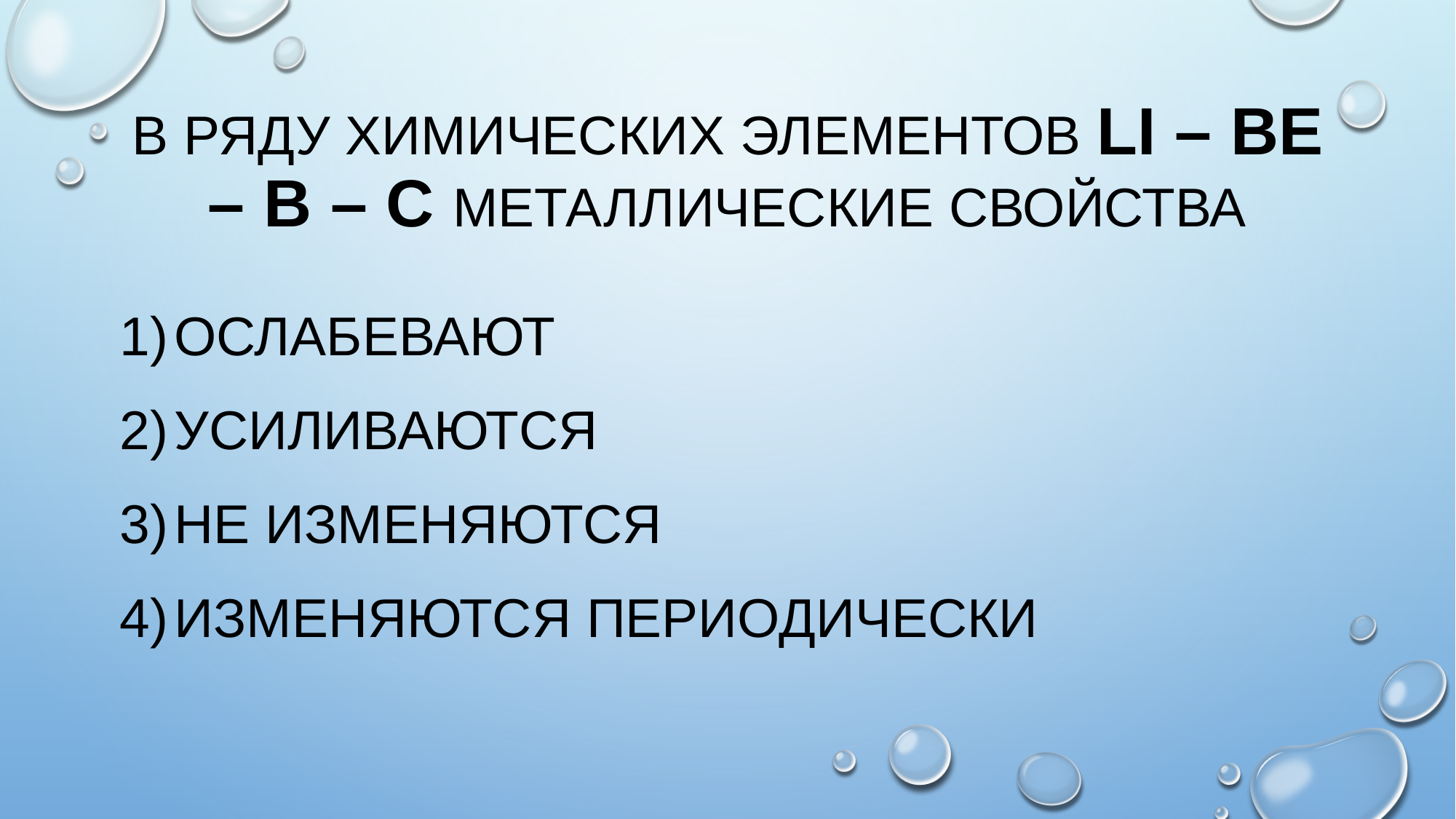

# В ряду химических элементов Li – Be – B – C металлические свойства
ослабевают
усиливаются
не изменяются
изменяются периодически